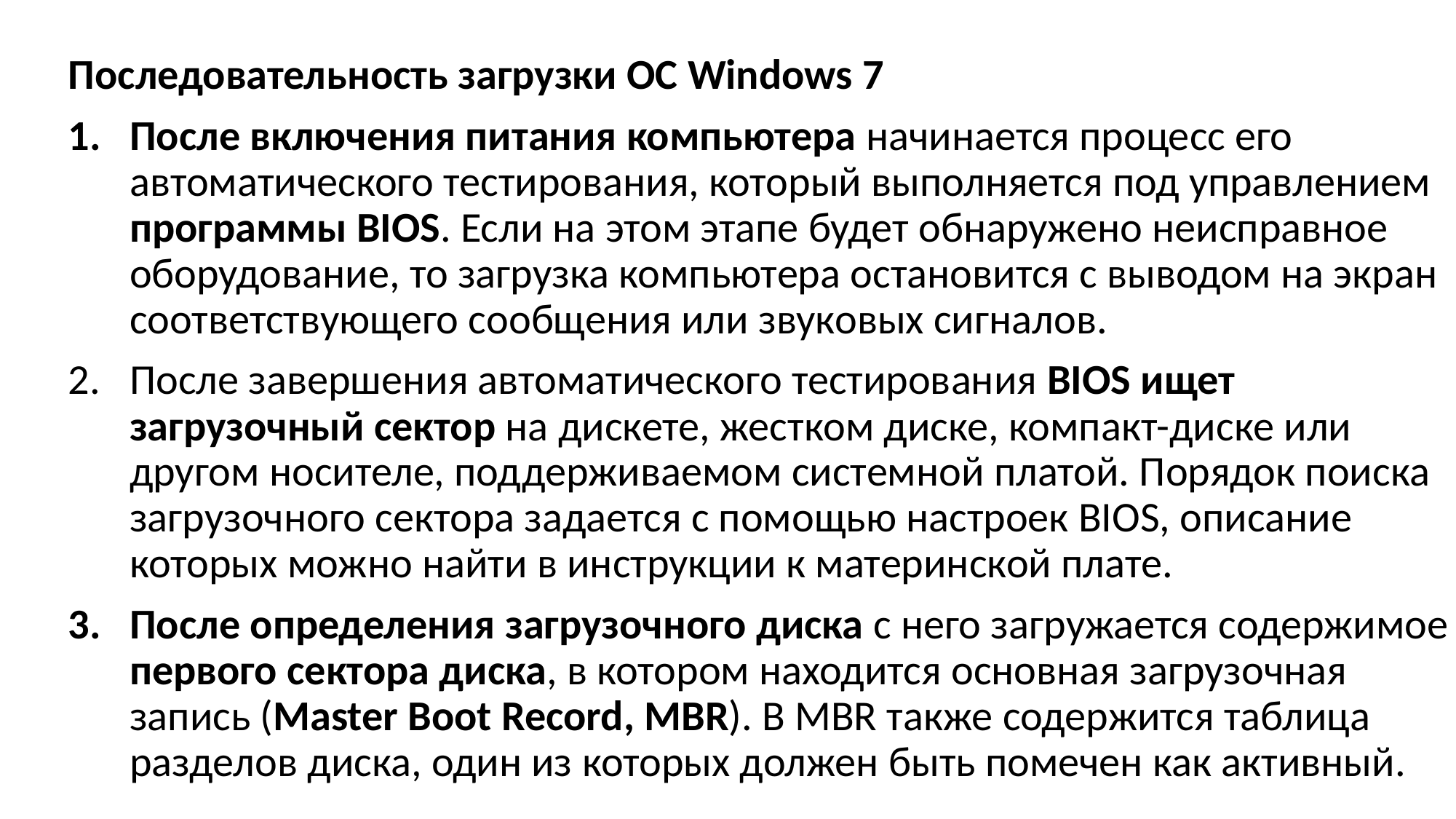

Последовательность загрузки ОС Windows 7
После включения питания компьютера начинается процесс его автоматического тестирования, который выполняется под управлением программы BIOS. Если на этом этапе будет обнаружено неисправное оборудование, то загрузка компьютера остановится с выводом на экран соответствующего сообщения или звуковых сигналов.
После завершения автоматического тестирования BIOS ищет загрузочный сектор на дискете, жестком диске, компакт-диске или другом носителе, поддерживаемом системной платой. Порядок поиска загрузочного сектора задается с помощью настроек BIOS, описание которых можно найти в инструкции к материнской плате.
После определения загрузочного диска с него загружается содержимое первого сектора диска, в котором находится основная загрузочная запись (Master Boot Record, MBR). В MBR также содержится таблица разделов диска, один из которых должен быть помечен как активный.